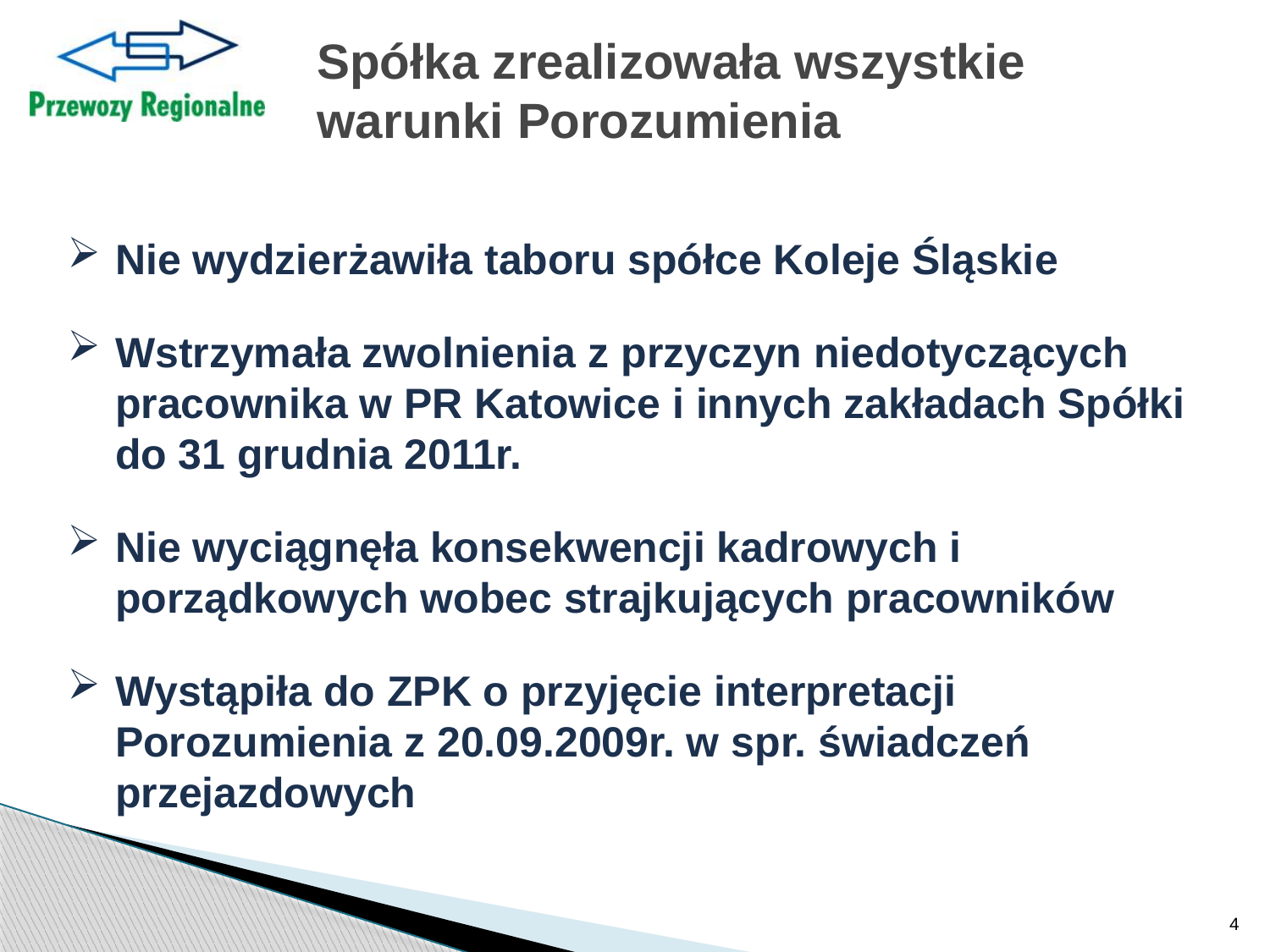

Spółka zrealizowała wszystkie warunki Porozumienia
Nie wydzierżawiła taboru spółce Koleje Śląskie
Wstrzymała zwolnienia z przyczyn niedotyczących pracownika w PR Katowice i innych zakładach Spółki do 31 grudnia 2011r.
Nie wyciągnęła konsekwencji kadrowych i porządkowych wobec strajkujących pracowników
Wystąpiła do ZPK o przyjęcie interpretacji Porozumienia z 20.09.2009r. w spr. świadczeń przejazdowych
4